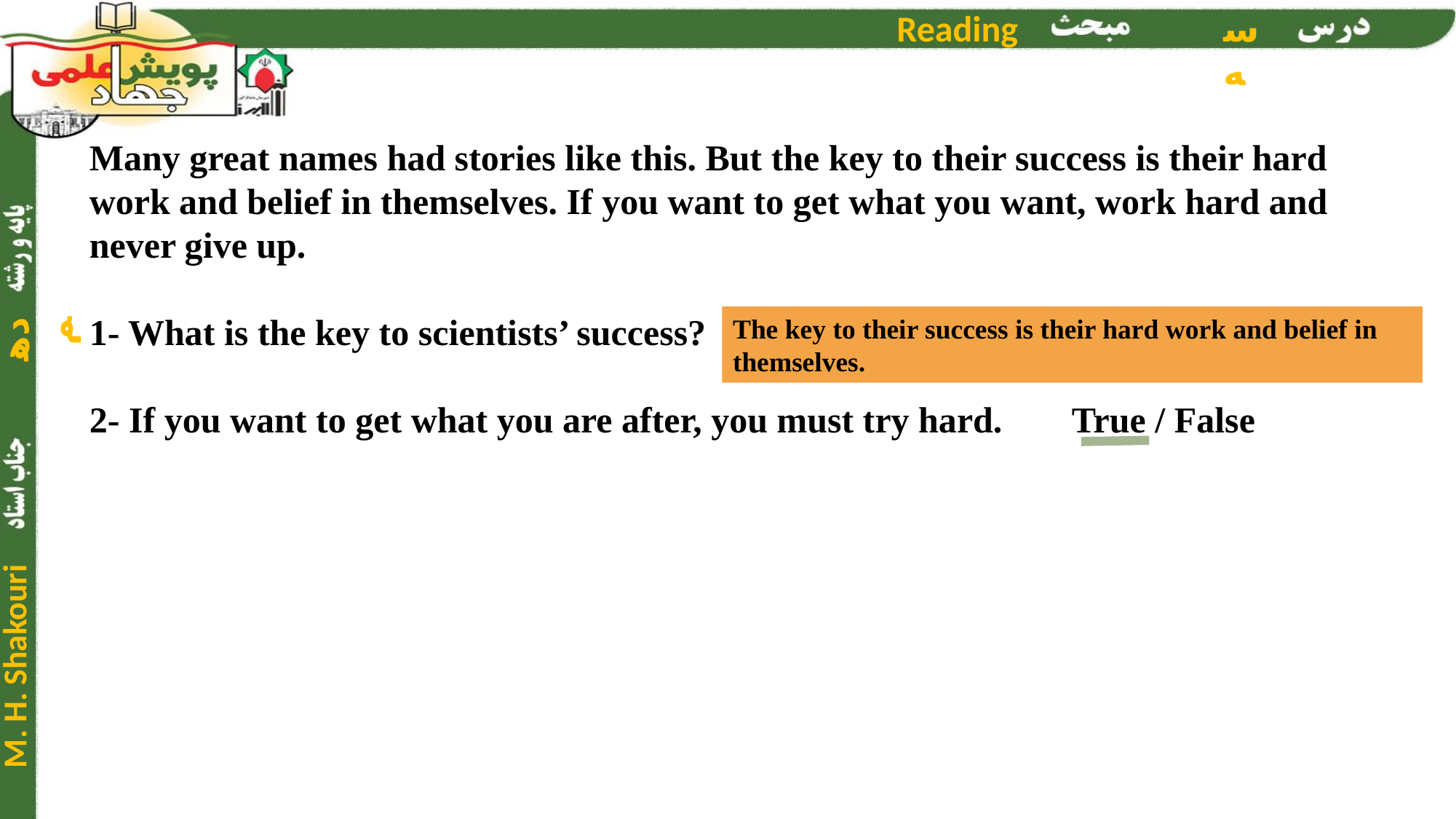

Many great names had stories like this. But the key to their success is their hard work and belief in themselves. If you want to get what you want, work hard and never give up.

1- What is the key to scientists’ success?

2- If you want to get what you are after, you must try hard.    	True / False
The key to their success is their hard work and belief in themselves.